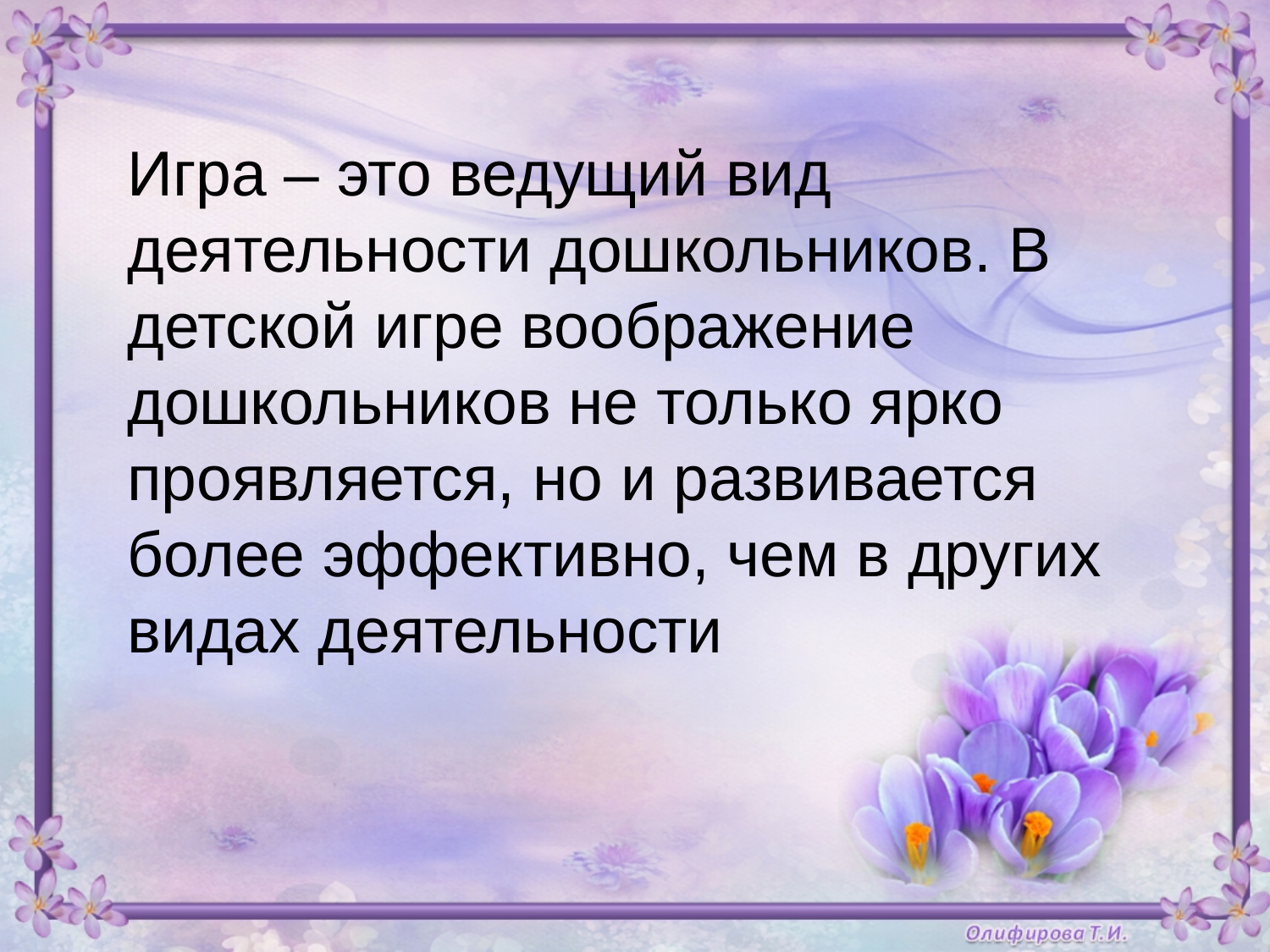

Игра – это ведущий вид деятельности дошкольников. В детской игре воображение дошкольников не только ярко проявляется, но и развивается более эффективно, чем в других видах деятельности